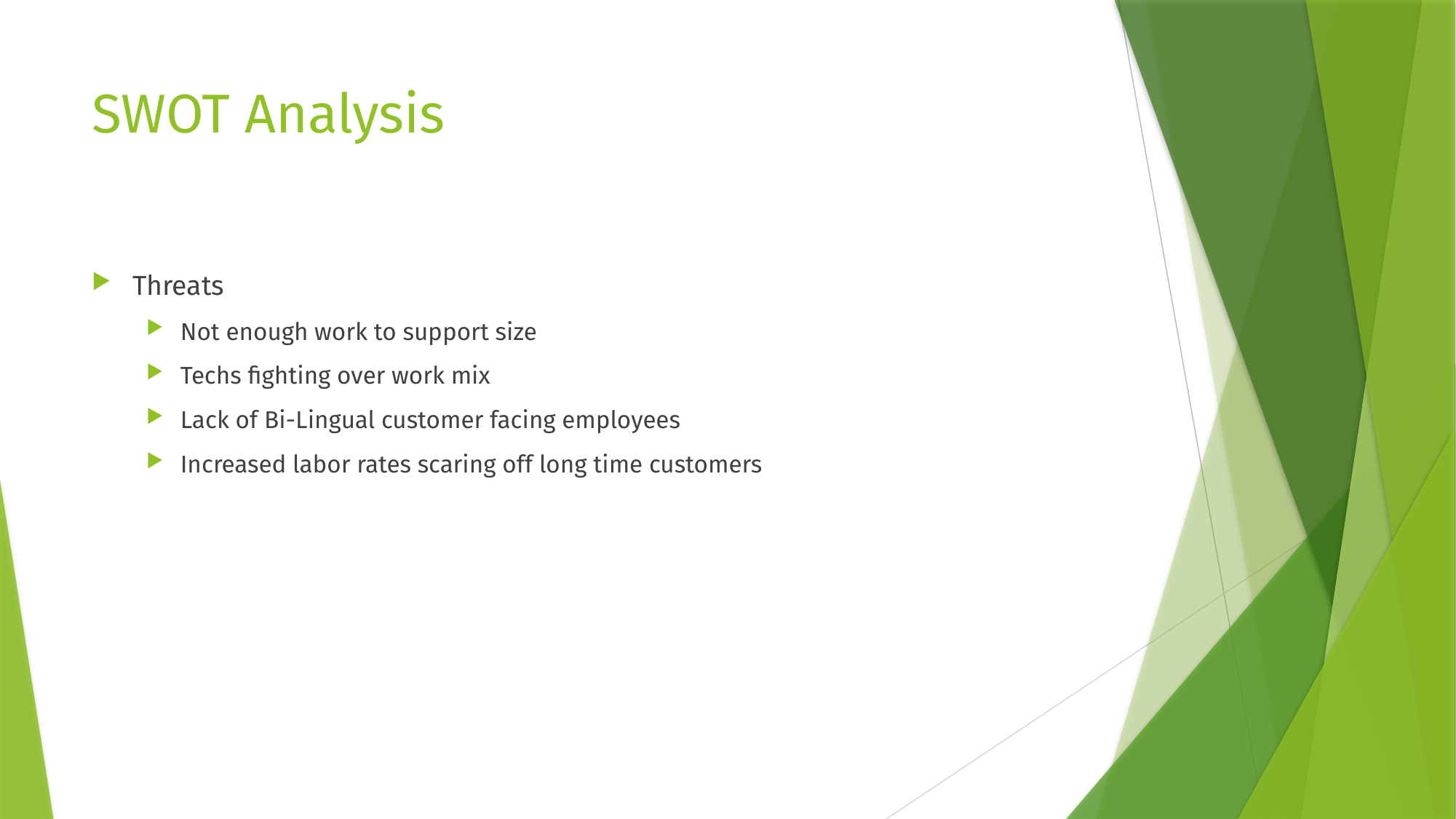

# SWOT Analysis
Threats
Not enough work to support size
Techs fighting over work mix
Lack of Bi-Lingual customer facing employees
Increased labor rates scaring off long time customers